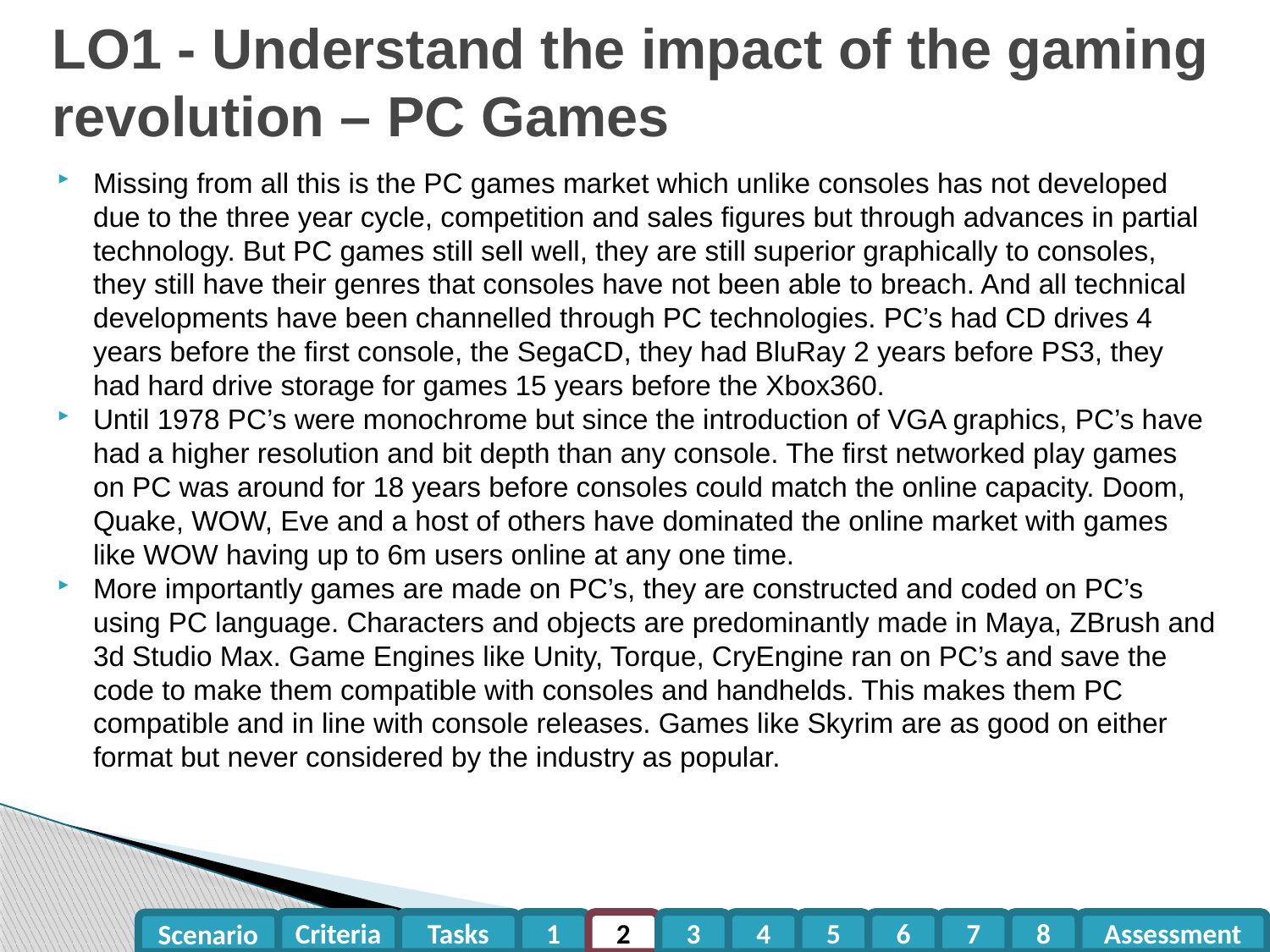

# LO1 - Understand the impact of the gaming revolution – PC Games
Missing from all this is the PC games market which unlike consoles has not developed due to the three year cycle, competition and sales figures but through advances in partial technology. But PC games still sell well, they are still superior graphically to consoles, they still have their genres that consoles have not been able to breach. And all technical developments have been channelled through PC technologies. PC’s had CD drives 4 years before the first console, the SegaCD, they had BluRay 2 years before PS3, they had hard drive storage for games 15 years before the Xbox360.
Until 1978 PC’s were monochrome but since the introduction of VGA graphics, PC’s have had a higher resolution and bit depth than any console. The first networked play games on PC was around for 18 years before consoles could match the online capacity. Doom, Quake, WOW, Eve and a host of others have dominated the online market with games like WOW having up to 6m users online at any one time.
More importantly games are made on PC’s, they are constructed and coded on PC’s using PC language. Characters and objects are predominantly made in Maya, ZBrush and 3d Studio Max. Game Engines like Unity, Torque, CryEngine ran on PC’s and save the code to make them compatible with consoles and handhelds. This makes them PC compatible and in line with console releases. Games like Skyrim are as good on either format but never considered by the industry as popular.
Criteria
Tasks
1
2
3
4
5
6
7
8
Assessment
Scenario